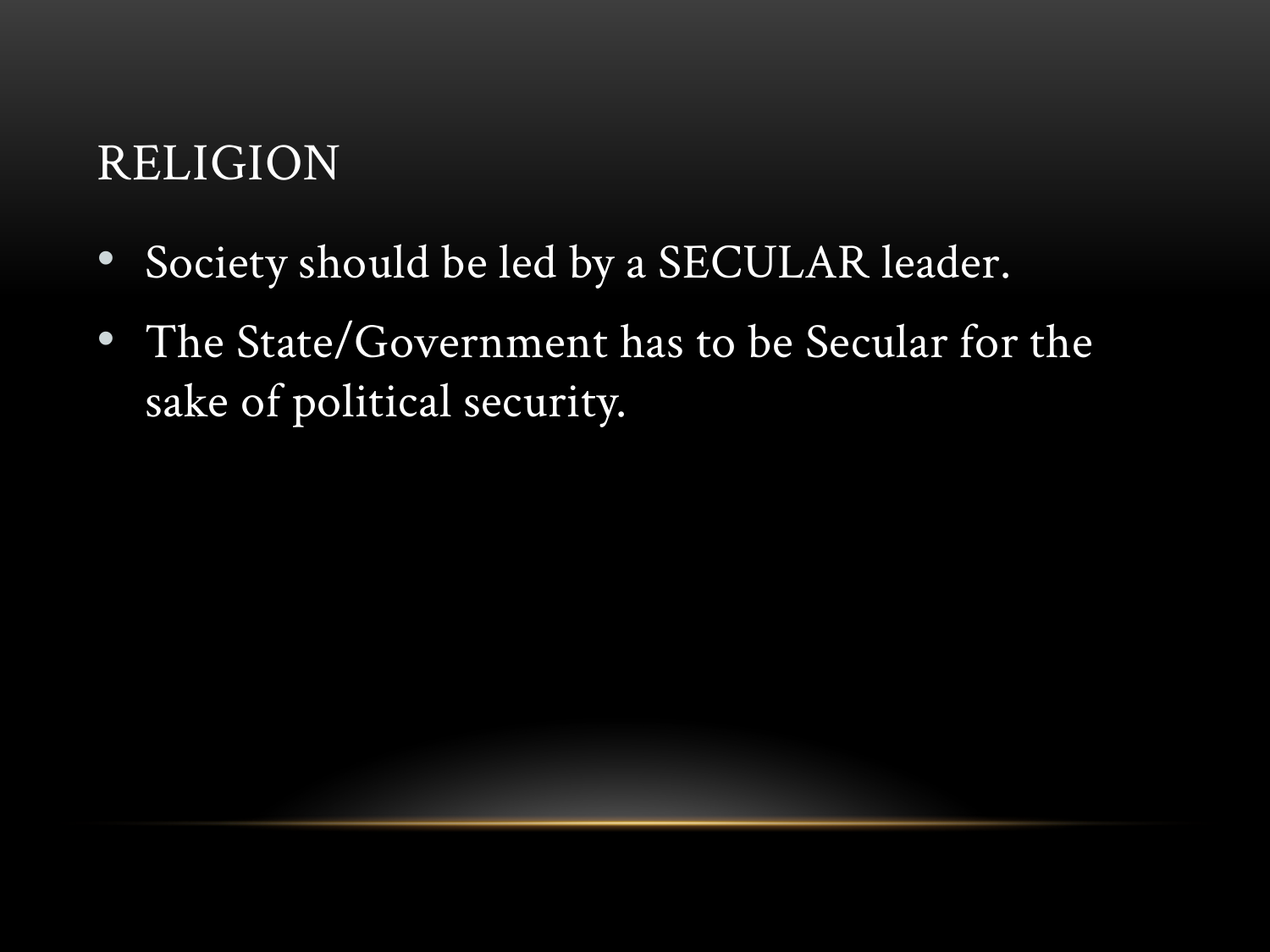

# religion
Society should be led by a SECULAR leader.
The State/Government has to be Secular for the sake of political security.